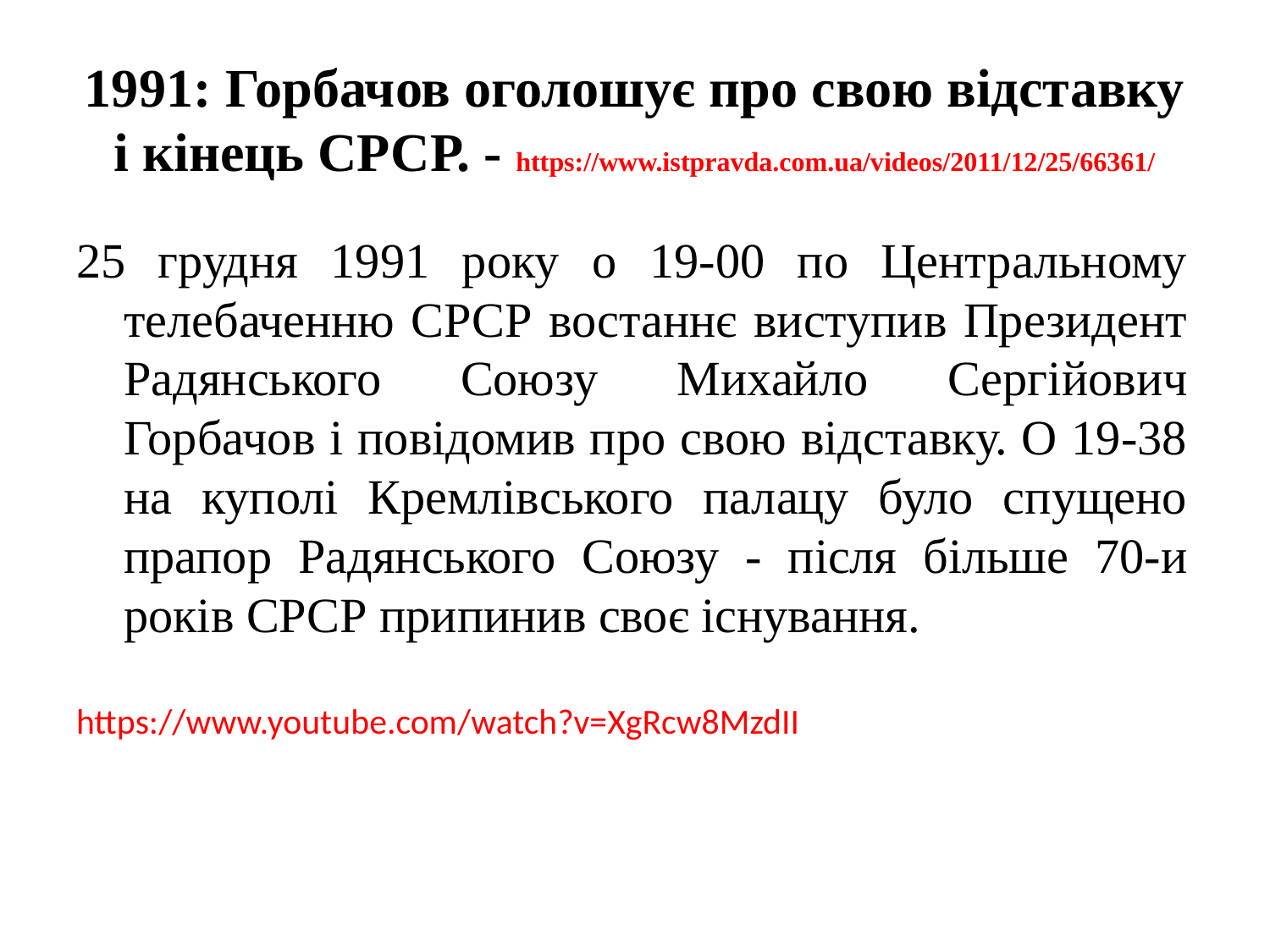

# 1991: Горбачов оголошує про свою відставку і кінець СРСР. - https://www.istpravda.com.ua/videos/2011/12/25/66361/
25 грудня 1991 року о 19-00 по Центральному телебаченню СРСР востаннє виступив Президент Радянського Союзу Михайло Сергійович Горбачов і повідомив про свою відставку. О 19-38 на куполі Кремлівського палацу було спущено прапор Радянського Союзу - після більше 70-и років СРСР припинив своє існування.

https://www.youtube.com/watch?v=XgRcw8MzdII